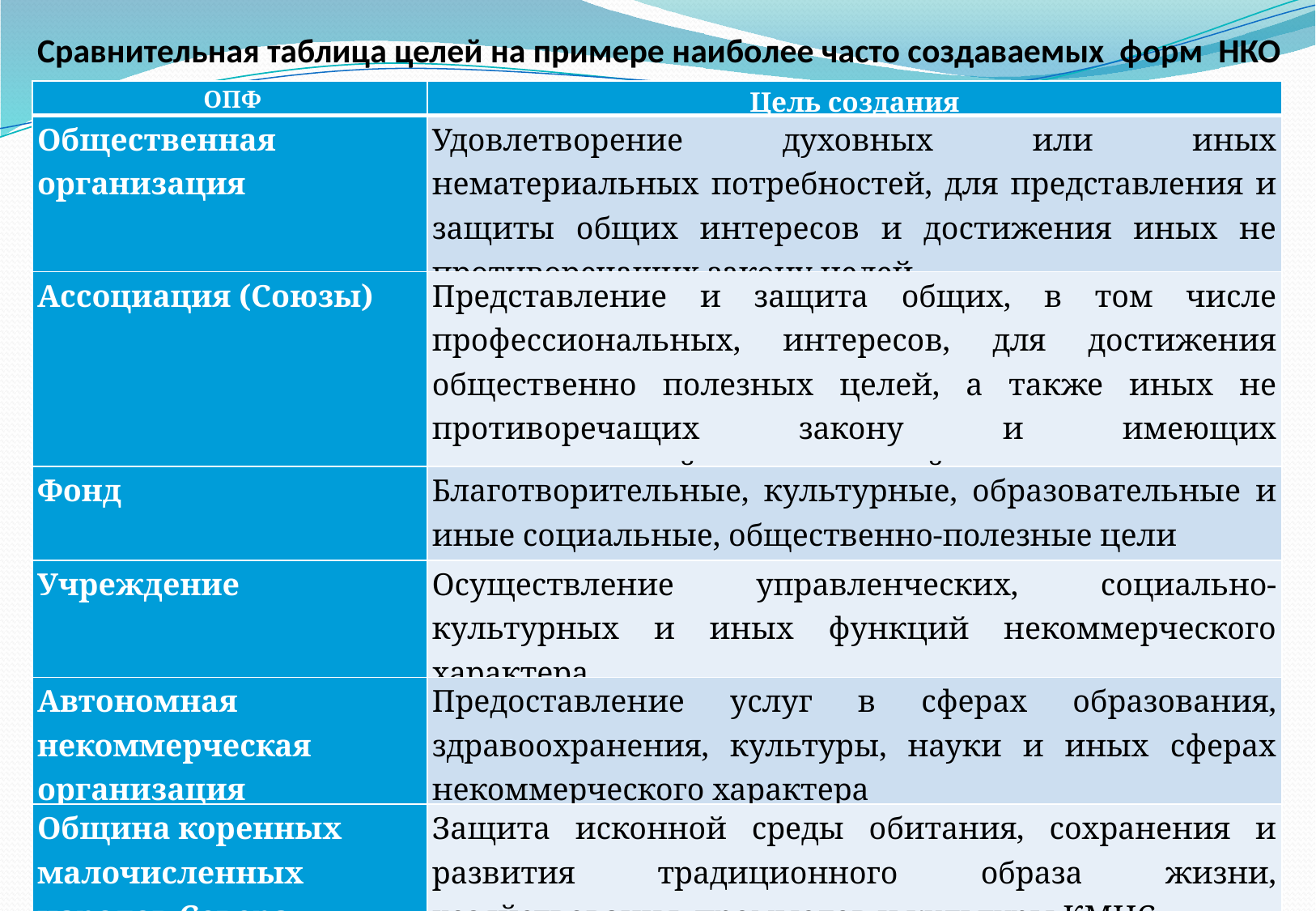

Сравнительная таблица целей на примере наиболее часто создаваемых  форм  НКО
| ОПФ | Цель создания |
| --- | --- |
| Общественная организация | Удовлетворение духовных или иных нематериальных потребностей, для представления и защиты общих интересов и достижения иных не противоречащих закону целей |
| Ассоциация (Союзы) | Представление и защита общих, в том числе профессиональных, интересов, для достижения общественно полезных целей, а также иных не противоречащих закону и имеющих некоммерческий характер целей |
| Фонд | Благотворительные, культурные, образовательные и иные социальные, общественно-полезные цели |
| Учреждение | Осуществление управленческих, социально-культурных и иных функций некоммерческого характера |
| Автономная некоммерческая организация | Предоставление услуг в сферах образования, здравоохранения, культуры, науки и иных сферах некоммерческого характера |
| Община коренных малочисленных народов Севера | Защита исконной среды обитания, сохранения и развития традиционного образа жизни, хозяйствования, промыслов и культуры КМНС |